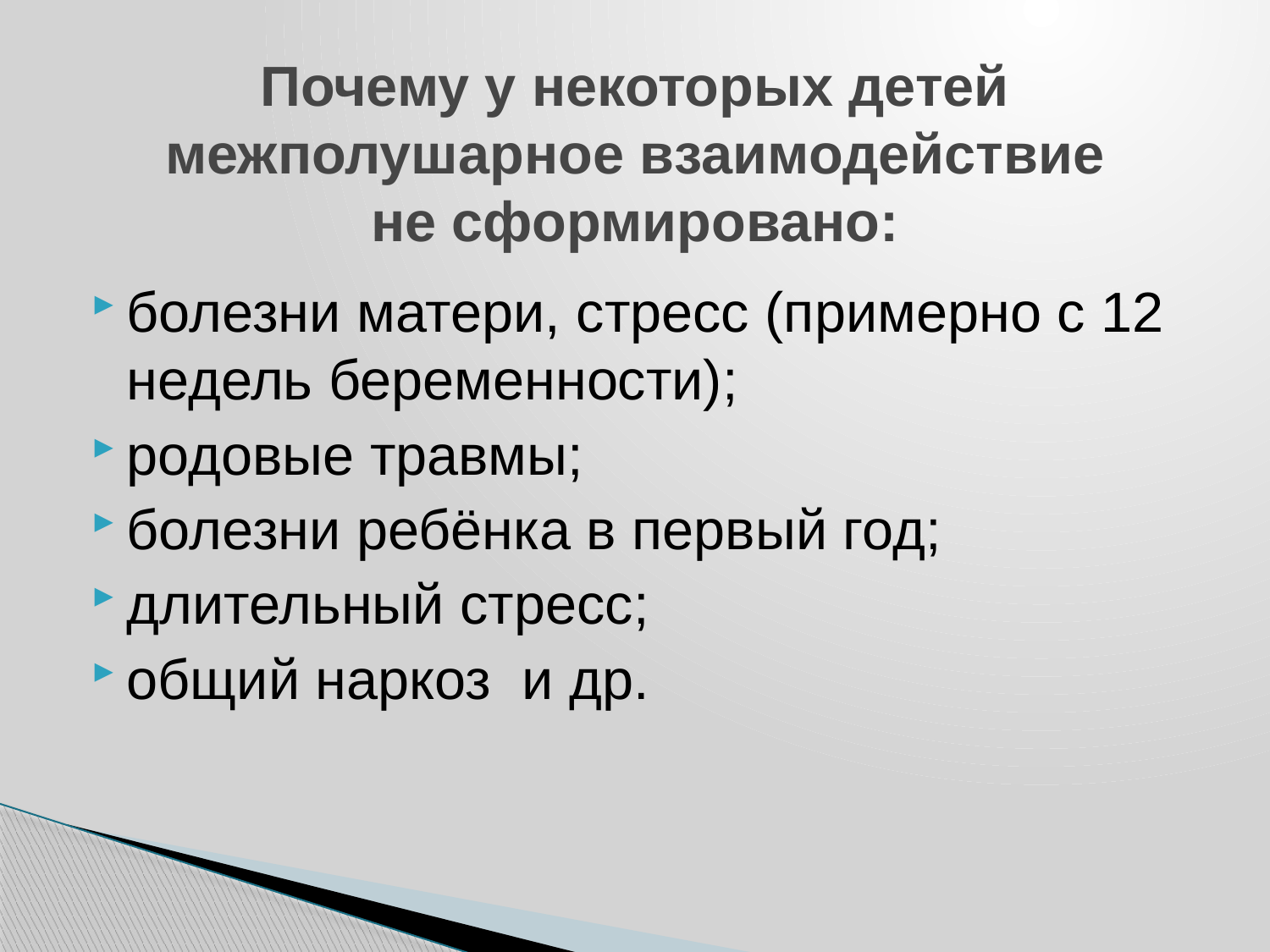

# Почему у некоторых детей межполушарное взаимодействие не сформировано:

болезни матери, стресс (примерно с 12 недель беременности);
родовые травмы;
болезни ребёнка в первый год;
длительный стресс;
общий наркоз  и др.